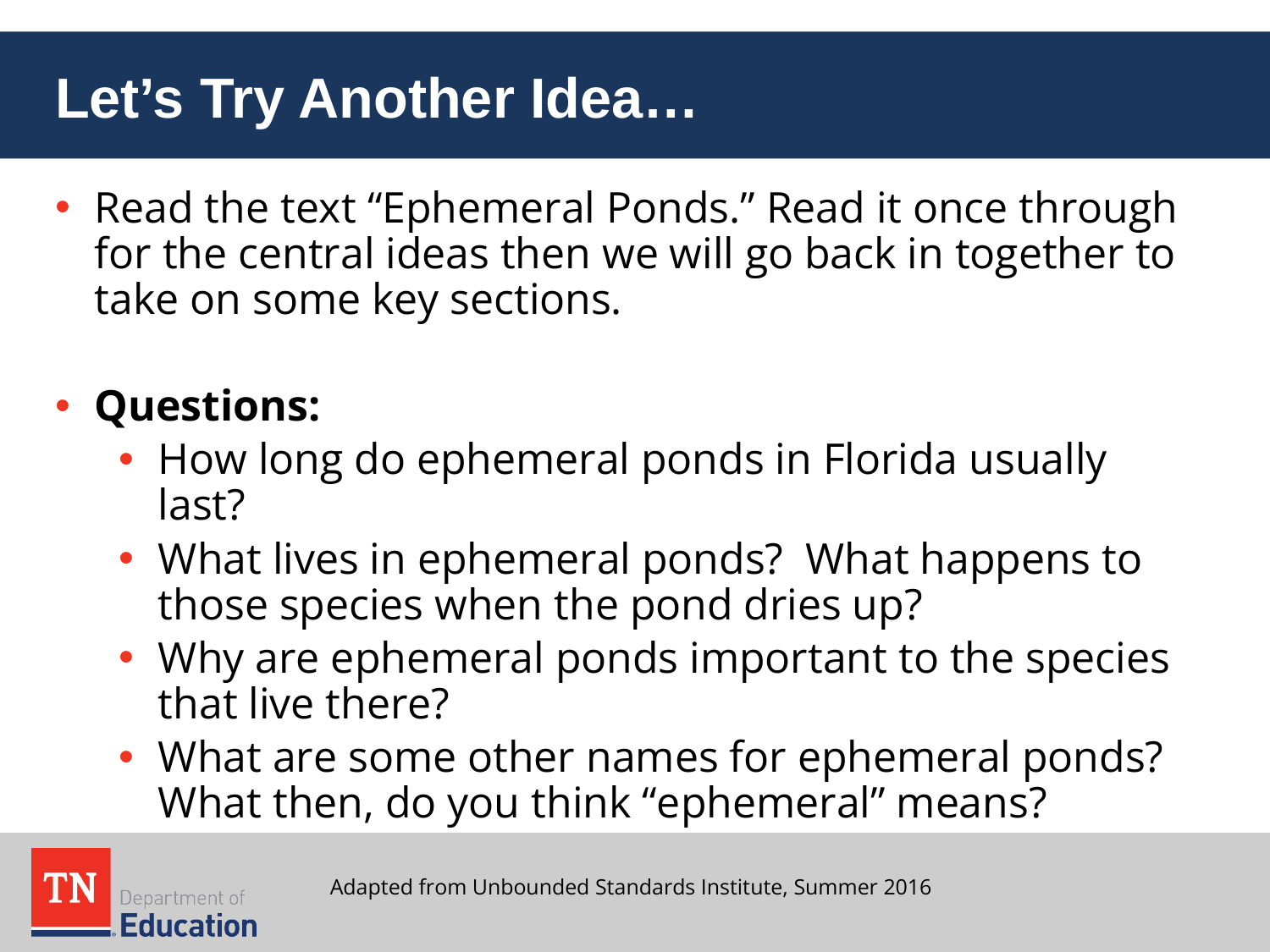

# Let’s Try Another Idea…
Read the text “Ephemeral Ponds.” Read it once through for the central ideas then we will go back in together to take on some key sections.

Questions:
How long do ephemeral ponds in Florida usually last?
What lives in ephemeral ponds?  What happens to those species when the pond dries up?
Why are ephemeral ponds important to the species that live there?
What are some other names for ephemeral ponds?  What then, do you think “ephemeral” means?
Adapted from Unbounded Standards Institute, Summer 2016